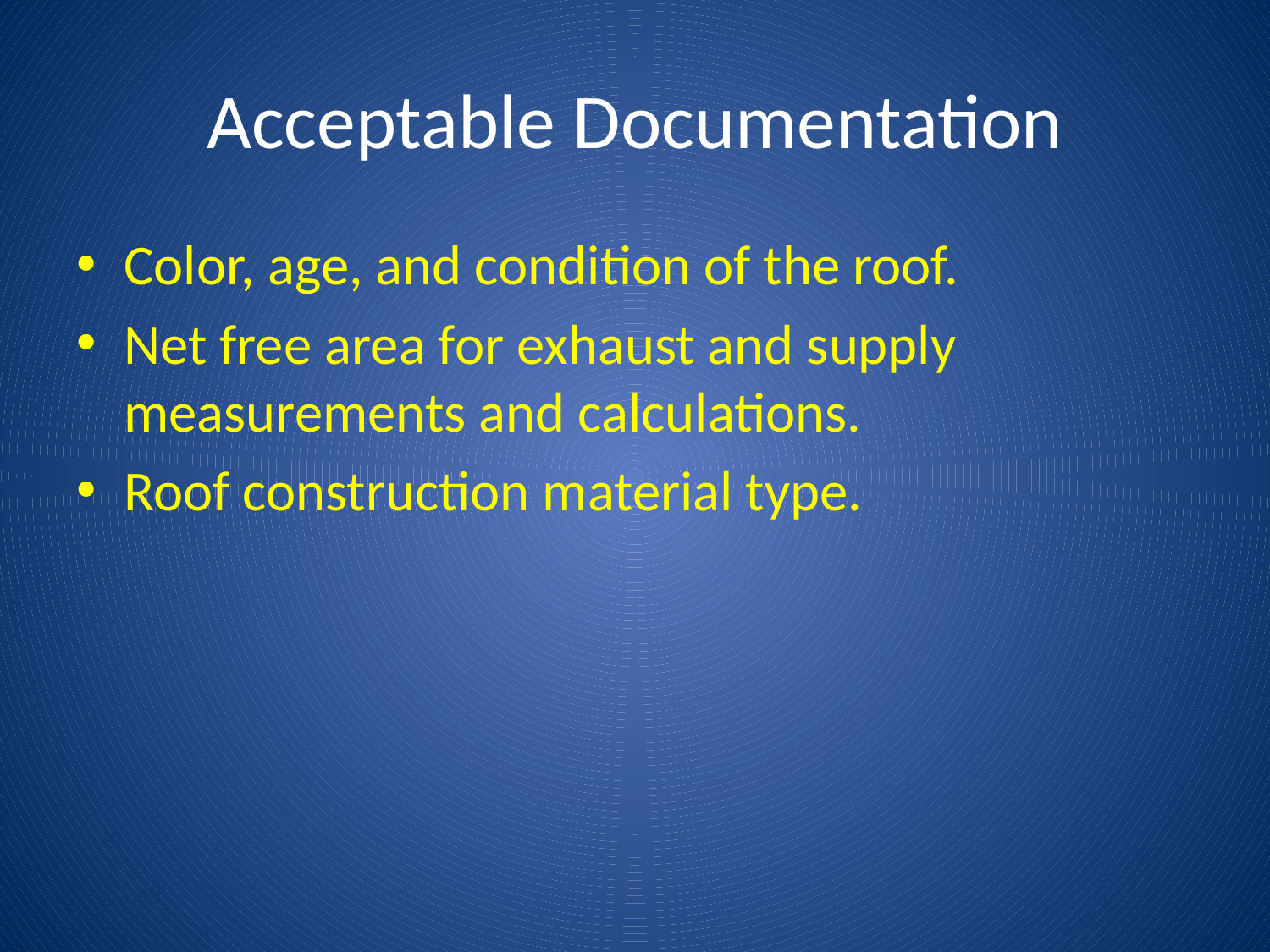

# Acceptable Documentation
Color, age, and condition of the roof.
Net free area for exhaust and supply measurements and calculations.
Roof construction material type.